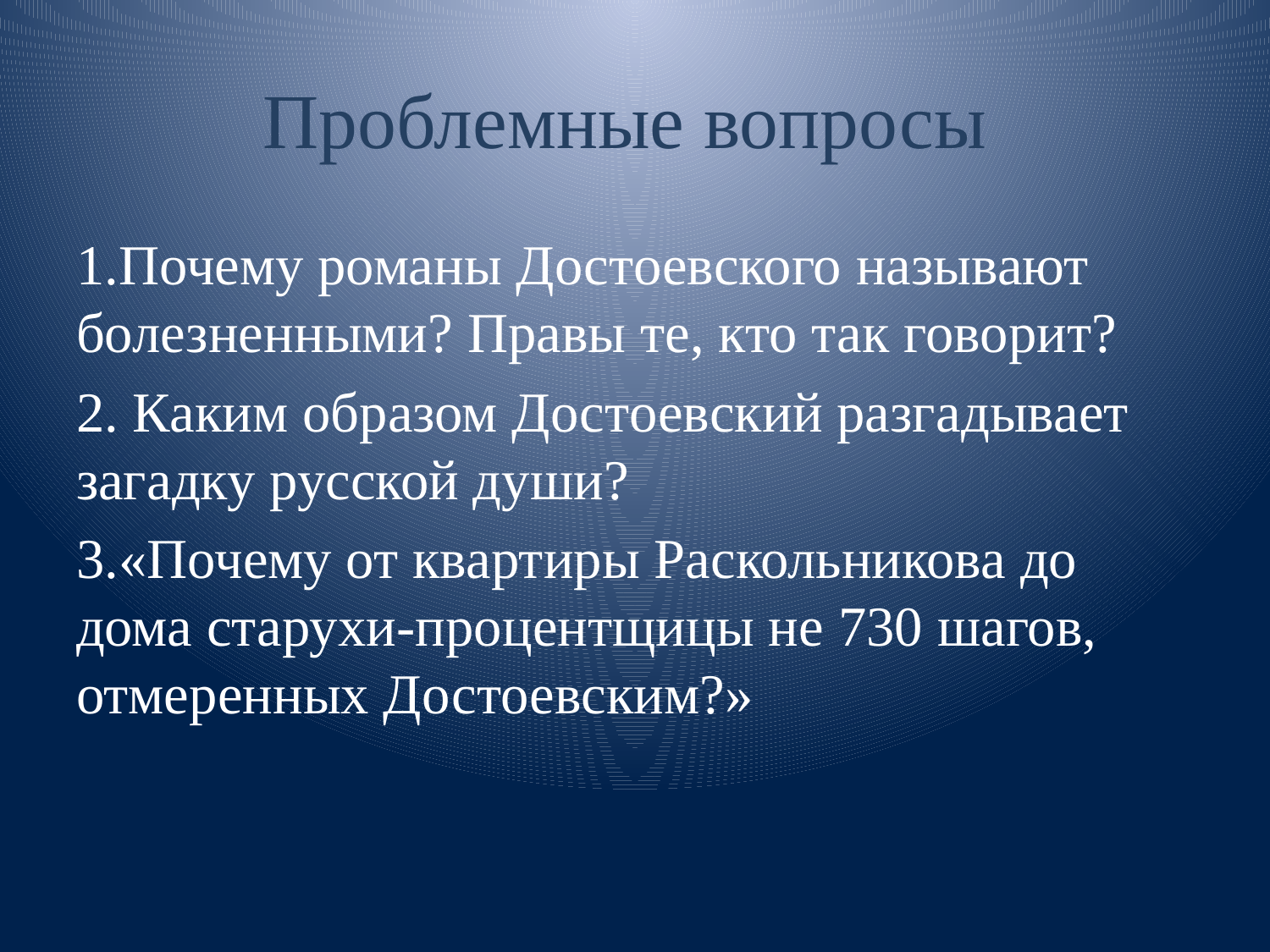

# Проблемные вопросы
1.Почему романы Достоевского называют болезненными? Правы те, кто так говорит?
2. Каким образом Достоевский разгадывает загадку русской души?
3.«Почему от квартиры Раскольникова до дома старухи-процентщицы не 730 шагов, отмеренных Достоевским?»